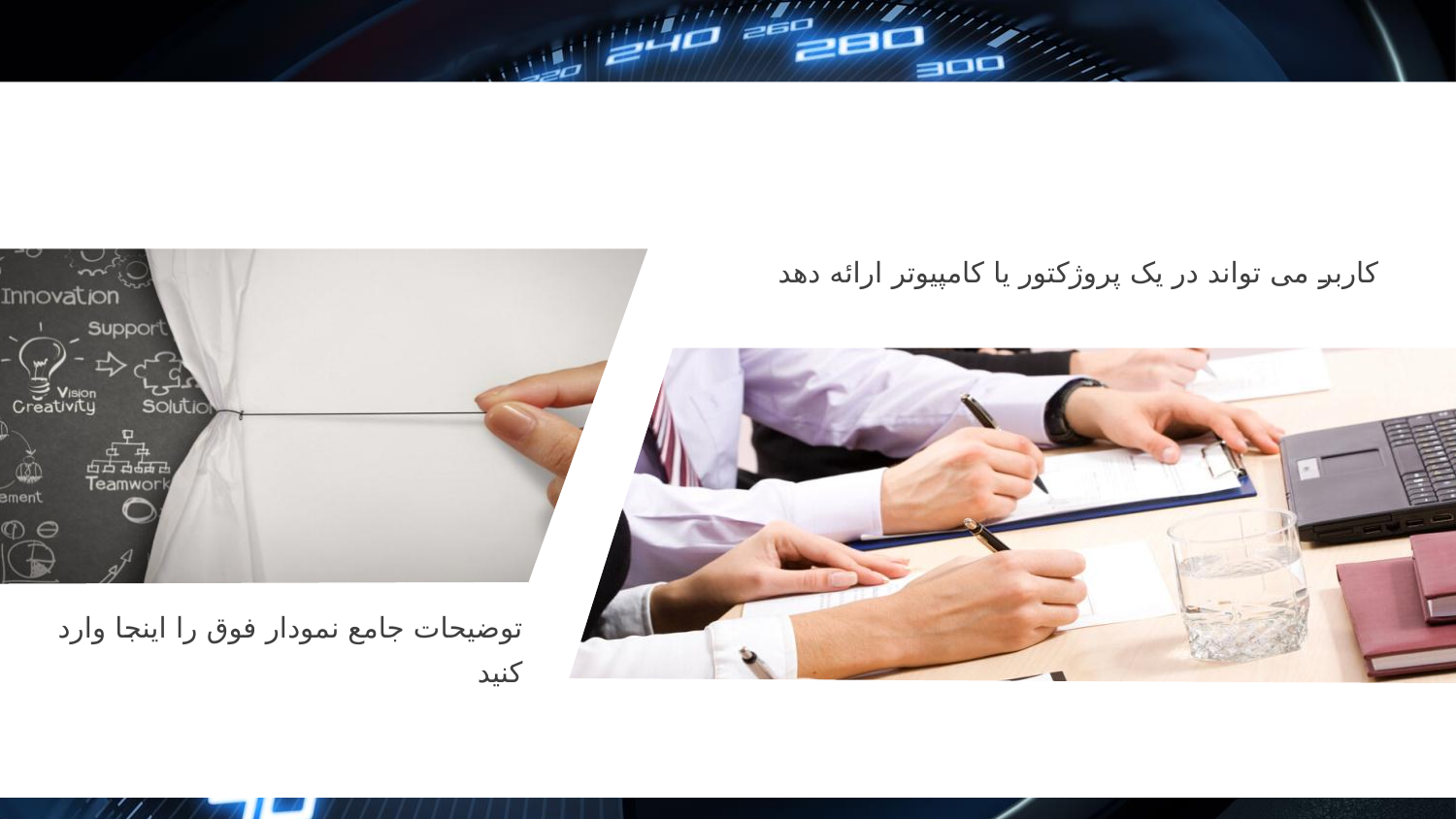

#
کاربر می تواند در یک پروژکتور یا کامپیوتر ارائه دهد

توضیحات جامع نمودار فوق را اینجا وارد کنید